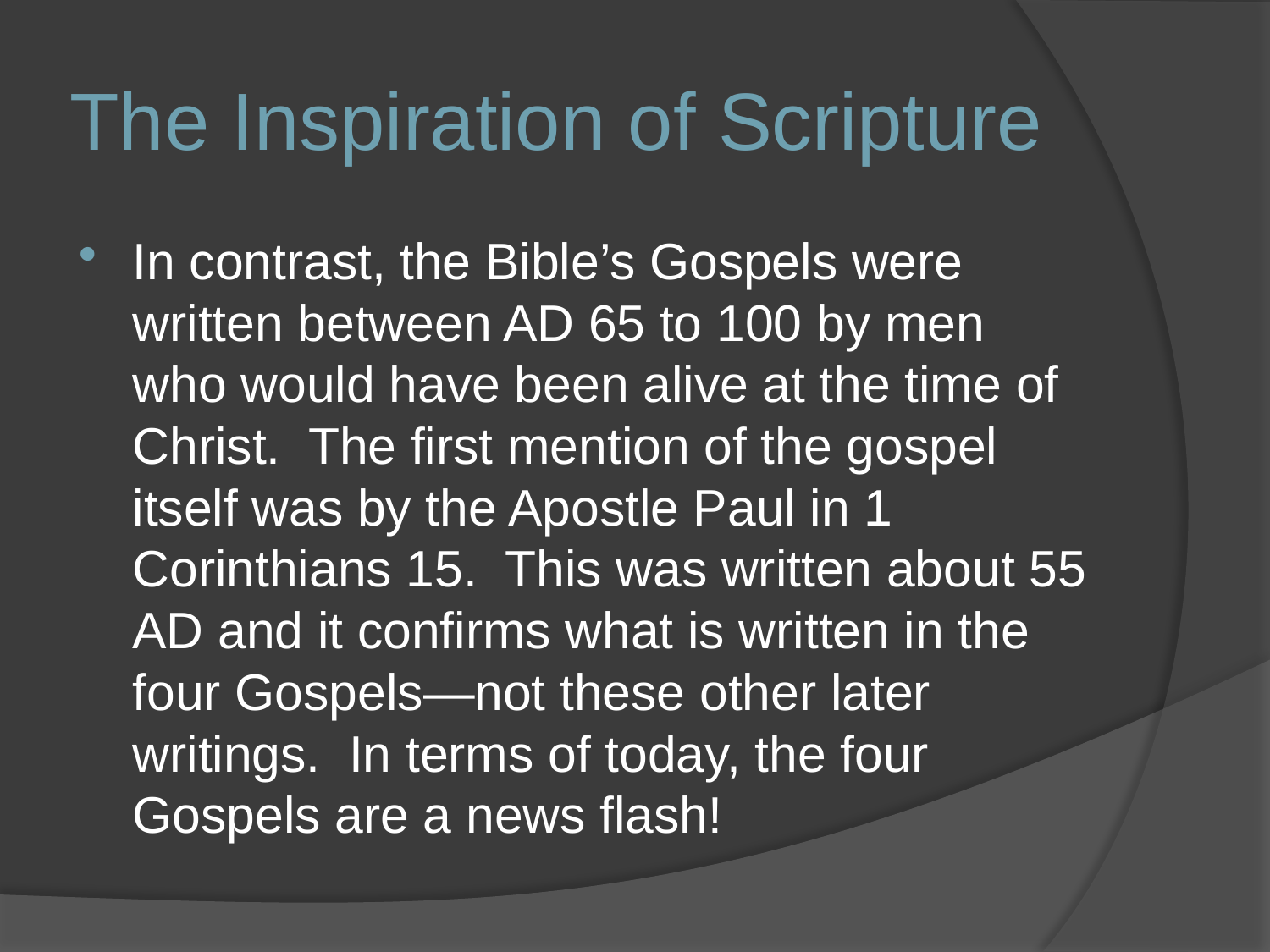

# The Inspiration of Scripture
In contrast, the Bible’s Gospels were written between AD 65 to 100 by men who would have been alive at the time of Christ.  The first mention of the gospel itself was by the Apostle Paul in 1 Corinthians 15.  This was written about 55 AD and it confirms what is written in the four Gospels—not these other later writings.  In terms of today, the four Gospels are a news flash!